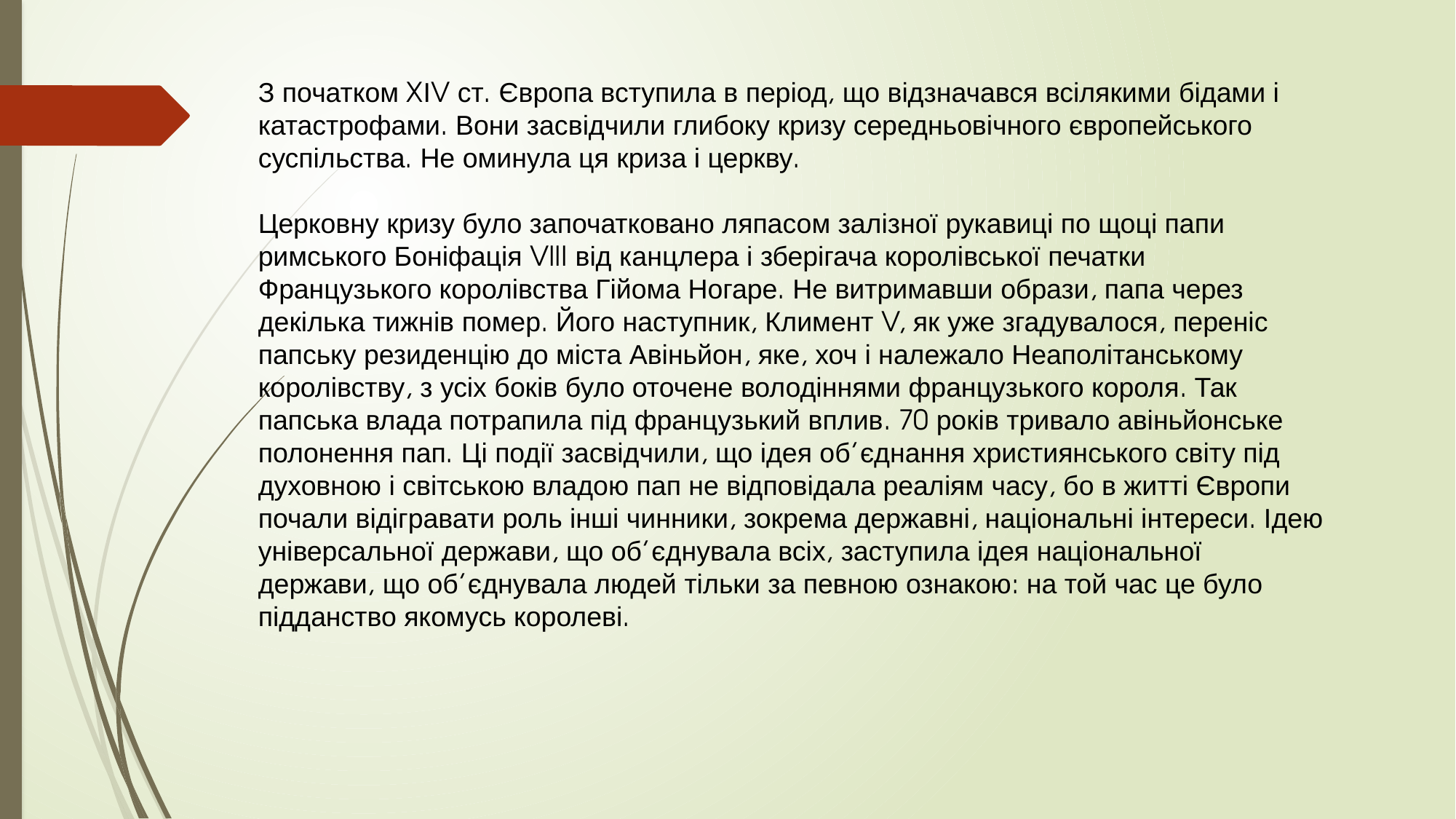

З початком XІV ст. Європа вступила в період, що відзначався всілякими бідами і катастрофами. Вони засвідчили глибоку кризу середньовічного європейського суспільства. Не оминула ця криза і церкву.

Церковну кризу було започатковано ляпасом залізної рука­виці по щоці папи римського Боніфація VIII від канцлера і зберігача королівської печатки Французького королівства Гійома Ногаре. Не витримавши образи, папа через декілька тижнів помер. Його наступник, Климент V, як уже згадувалося, переніс папську резиденцію до міста Авіньйон, яке, хоч і належало Неаполітанському королівству, з усіх боків було оточене володіннями французького короля. Так папська влада потрапила під французький вплив. 70 років тривало авіньйонське полонення пап. Ці події засвідчили, що ідея об’єднання християнського світу під духовною і світською владою пап не відповідала реаліям часу, бо в житті Європи почали відігравати роль інші чинники, зокрема державні, національні інтереси. Ідею універсальної держави, що об’єднувала всіх, заступила ідея національної держави, що об’єднувала людей тільки за певною ознакою: на той час це було підданство якомусь королеві.